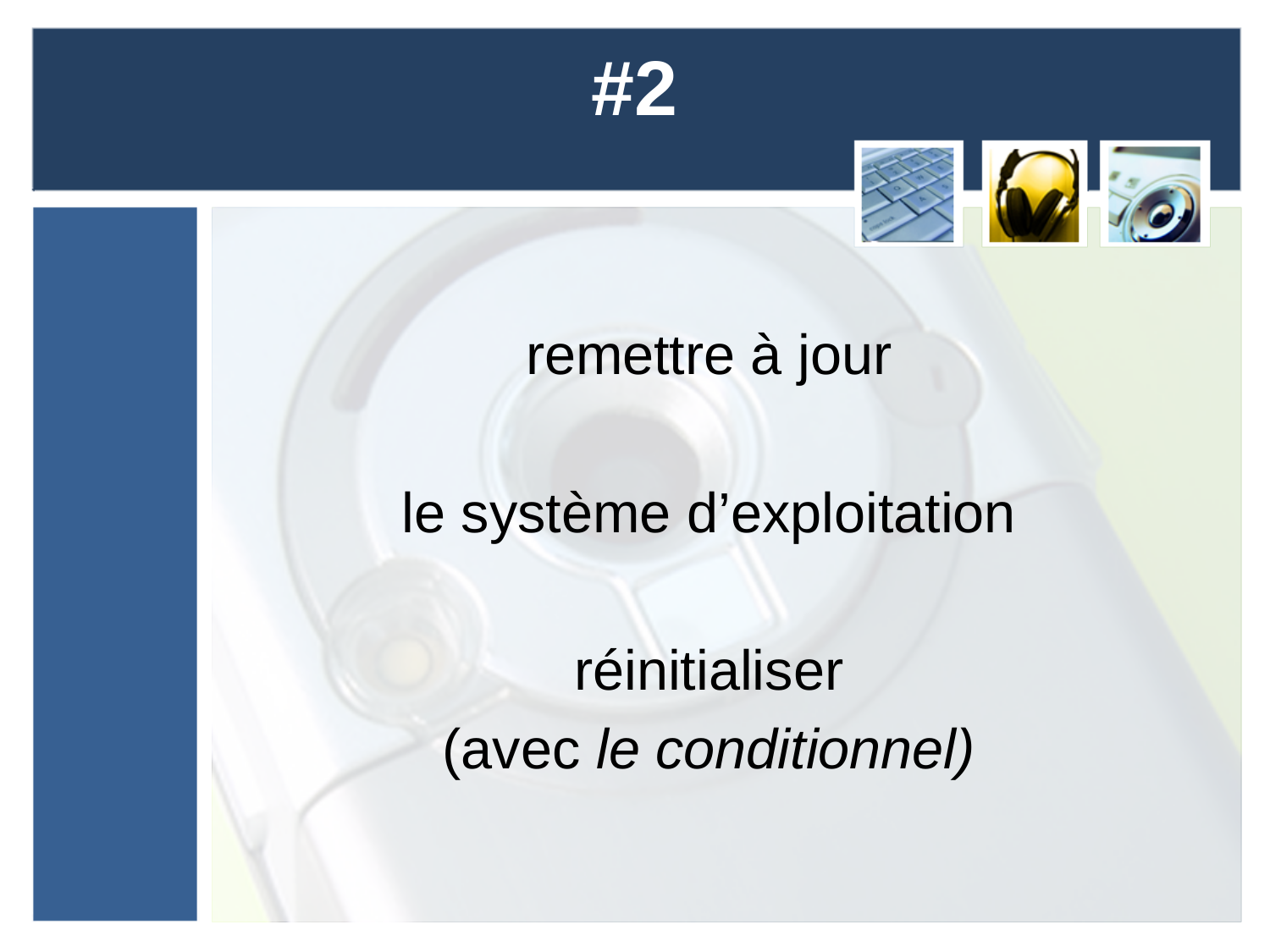

# #2

remettre à jour

le système d’exploitation

réinitialiser
(avec le conditionnel)